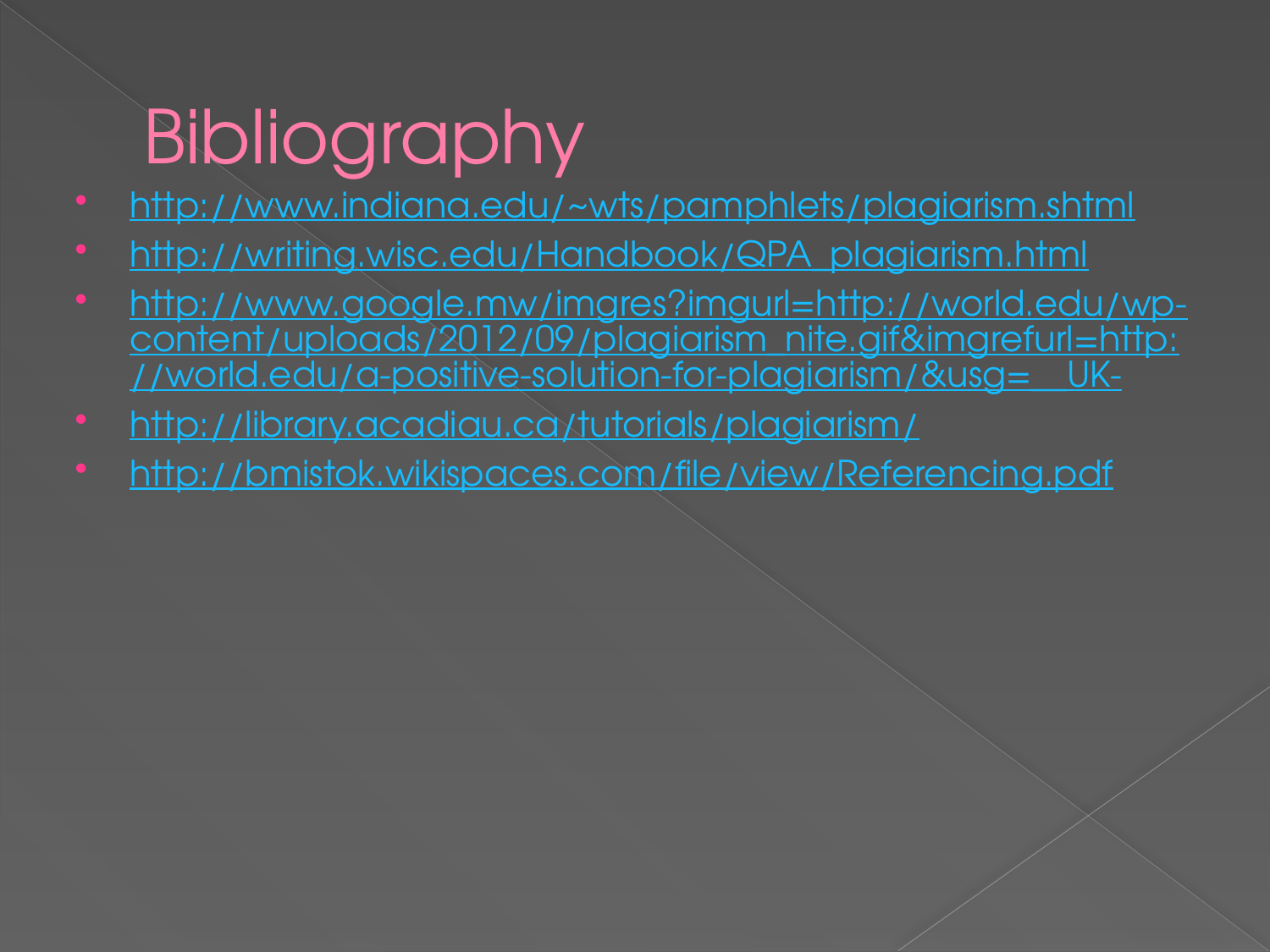

# Bibliography
http://www.indiana.edu/~wts/pamphlets/plagiarism.shtml
http://writing.wisc.edu/Handbook/QPA_plagiarism.html
http://www.google.mw/imgres?imgurl=http://world.edu/wp-content/uploads/2012/09/plagiarism_nite.gif&imgrefurl=http://world.edu/a-positive-solution-for-plagiarism/&usg=__UK-
http://library.acadiau.ca/tutorials/plagiarism/
http://bmistok.wikispaces.com/file/view/Referencing.pdf